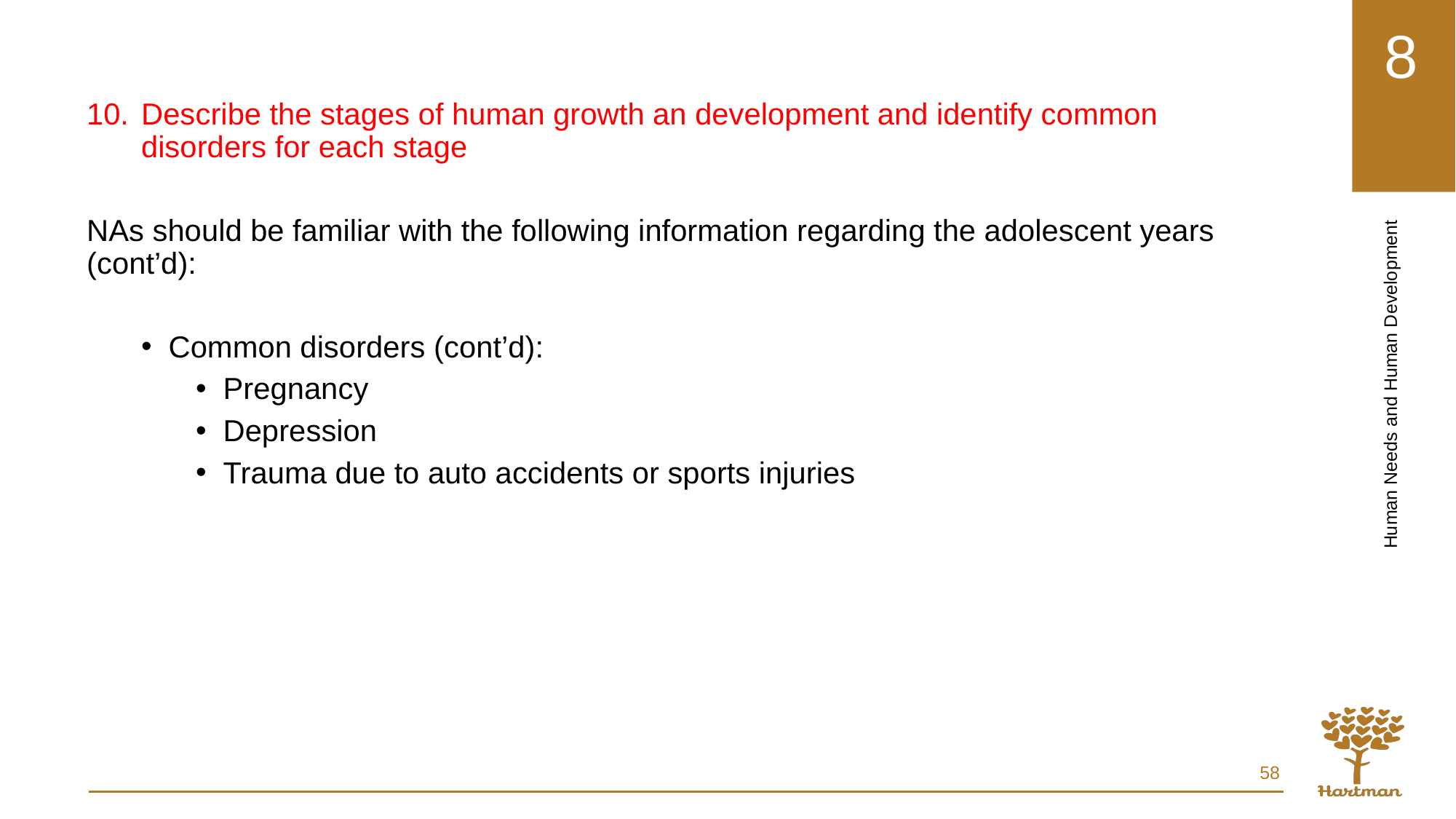

Describe the stages of human growth an development and identify common disorders for each stage

NAs should be familiar with the following information regarding the adolescent years (cont’d):

Common disorders (cont’d):
Pregnancy
Depression
Trauma due to auto accidents or sports injuries

58